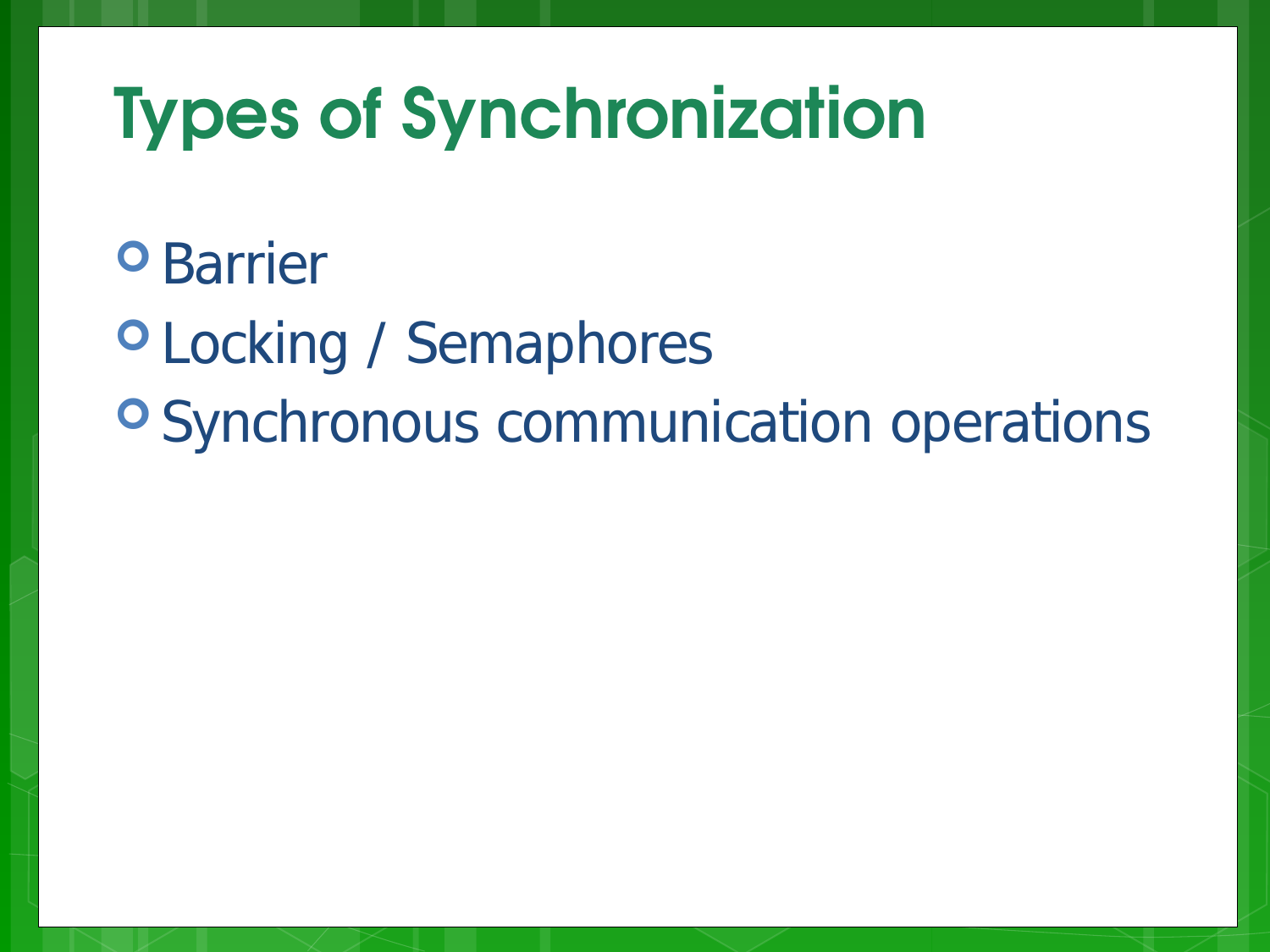

# Types of Synchronization
Barrier
Locking / Semaphores
Synchronous communication operations